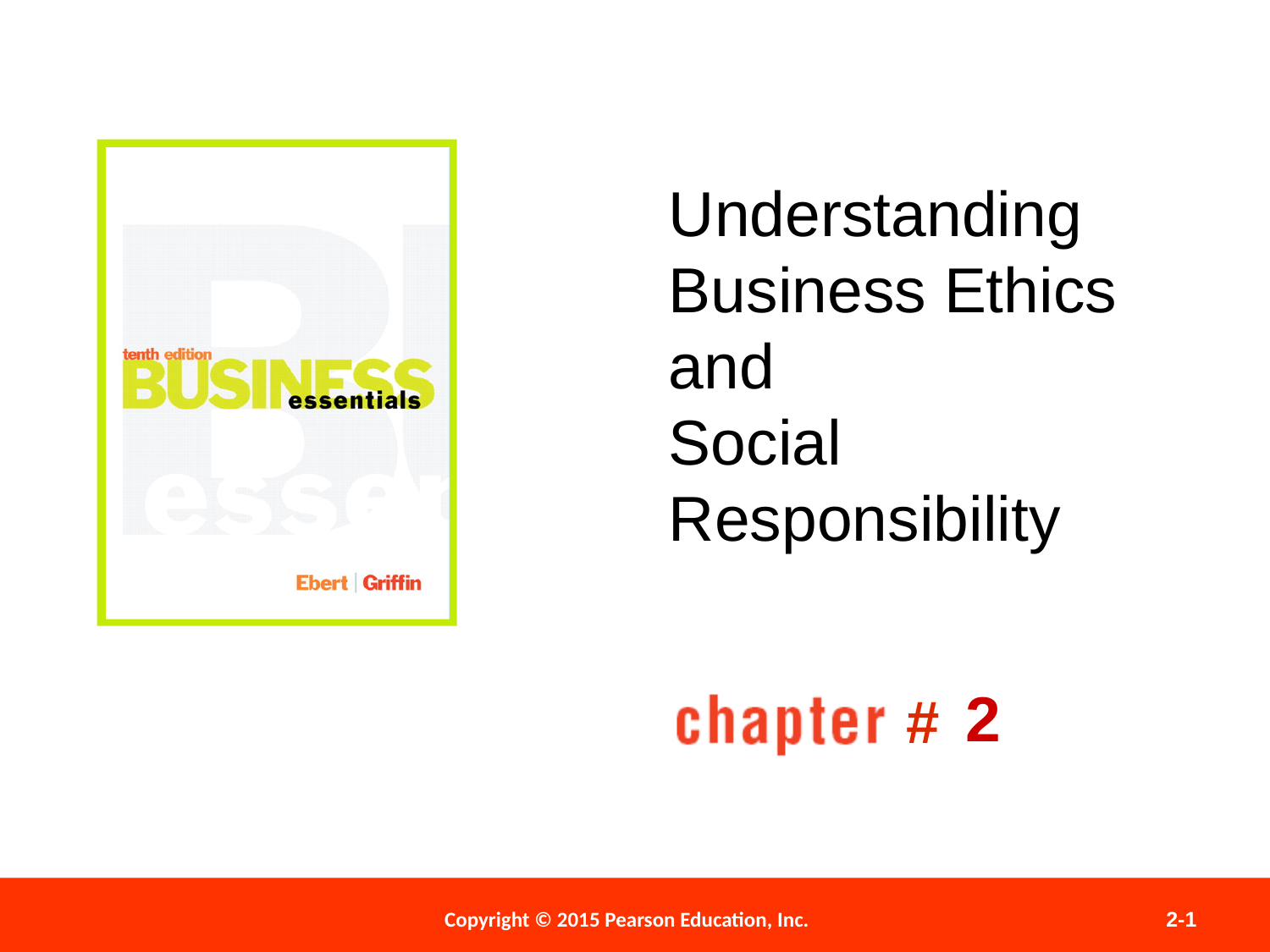

# Understanding Business Ethics and Social Responsibility
2